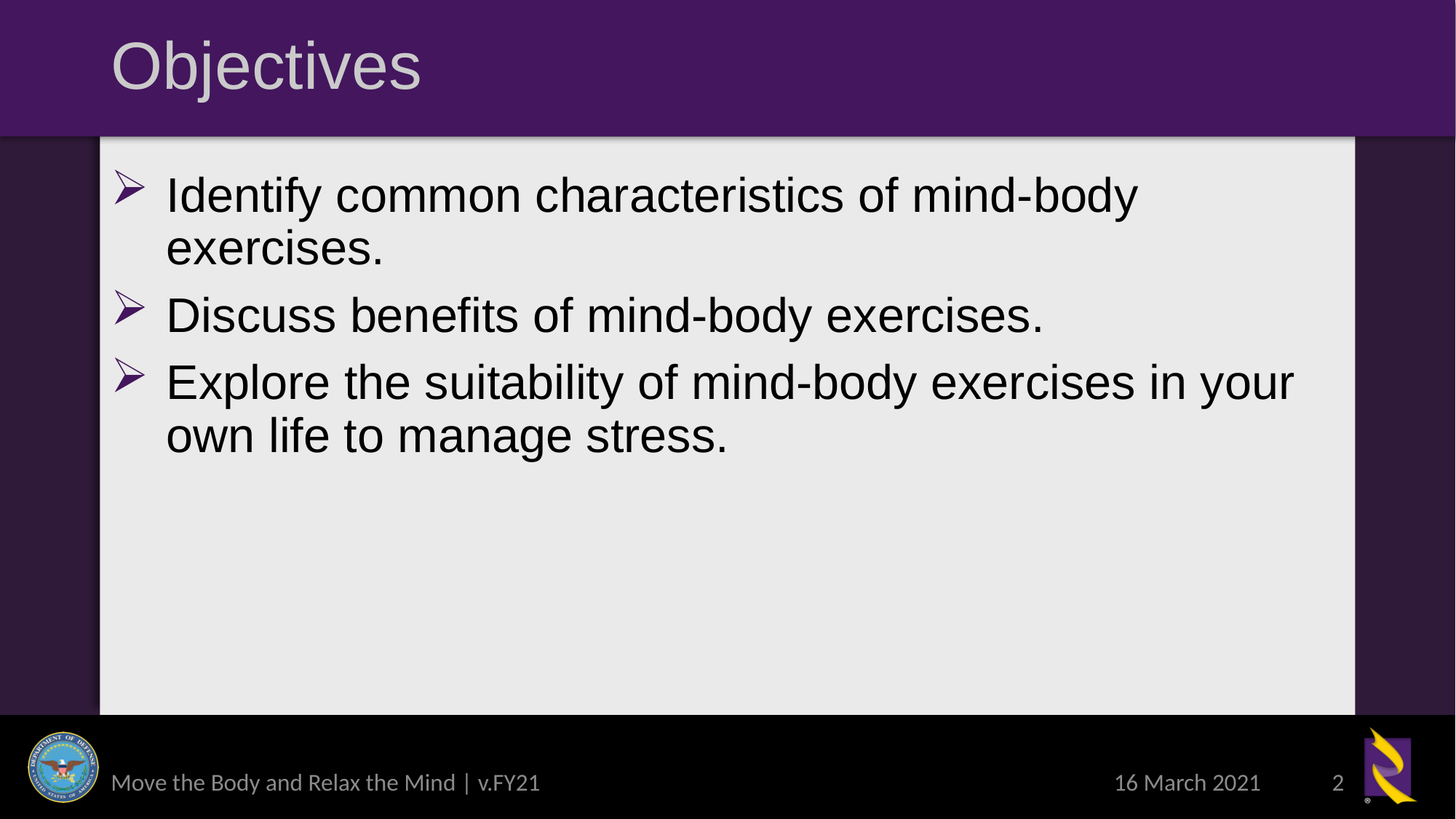

# Objectives
Identify common characteristics of mind-body exercises.
Discuss benefits of mind-body exercises.
Explore the suitability of mind-body exercises in your own life to manage stress.
Move the Body and Relax the Mind | v.FY21
16 March 2021
2